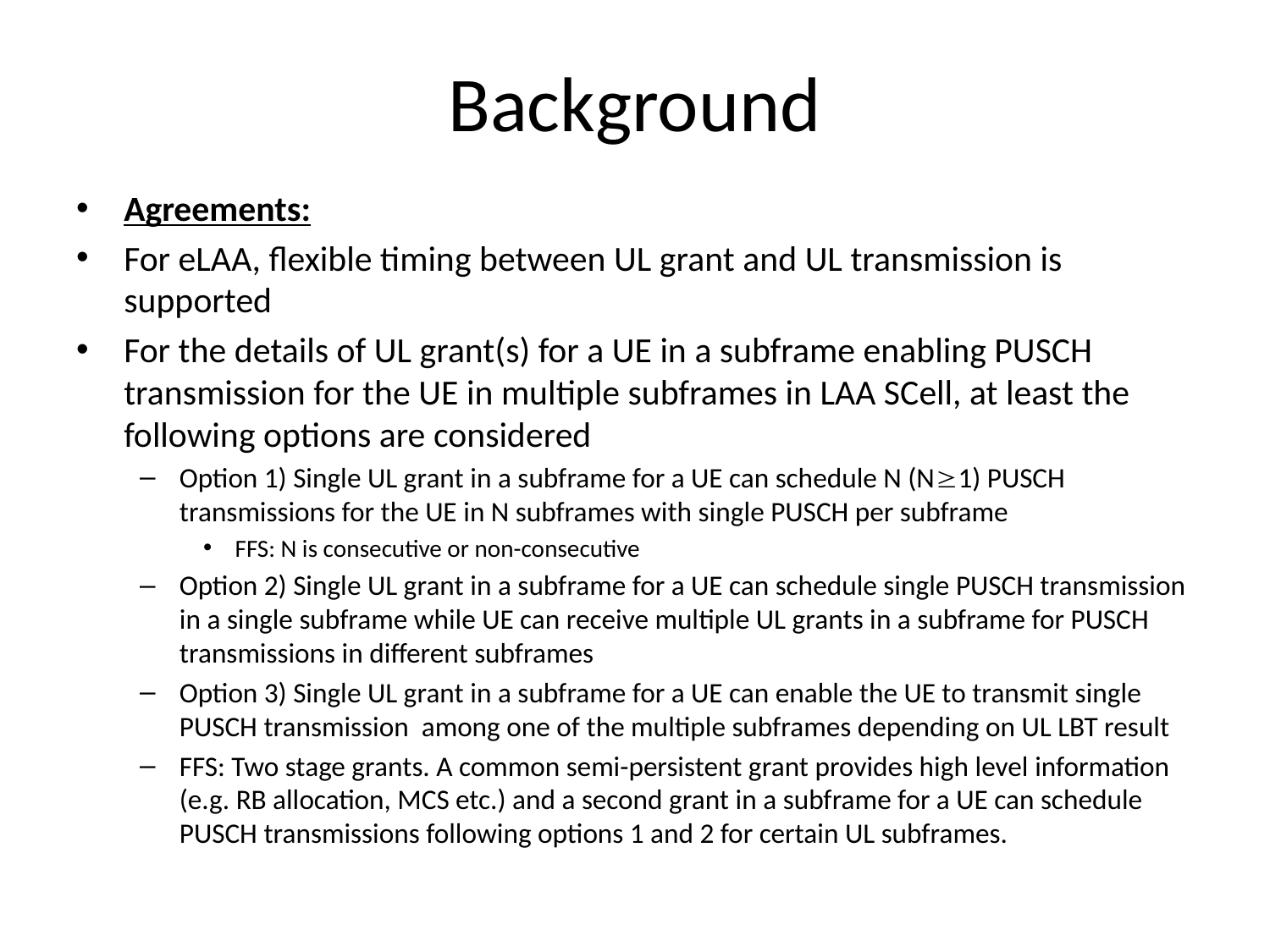

# Background
Agreements:
For eLAA, flexible timing between UL grant and UL transmission is supported
For the details of UL grant(s) for a UE in a subframe enabling PUSCH transmission for the UE in multiple subframes in LAA SCell, at least the following options are considered
Option 1) Single UL grant in a subframe for a UE can schedule N (N≥1) PUSCH transmissions for the UE in N subframes with single PUSCH per subframe
FFS: N is consecutive or non-consecutive
Option 2) Single UL grant in a subframe for a UE can schedule single PUSCH transmission in a single subframe while UE can receive multiple UL grants in a subframe for PUSCH transmissions in different subframes
Option 3) Single UL grant in a subframe for a UE can enable the UE to transmit single PUSCH transmission  among one of the multiple subframes depending on UL LBT result
FFS: Two stage grants. A common semi-persistent grant provides high level information (e.g. RB allocation, MCS etc.) and a second grant in a subframe for a UE can schedule PUSCH transmissions following options 1 and 2 for certain UL subframes.